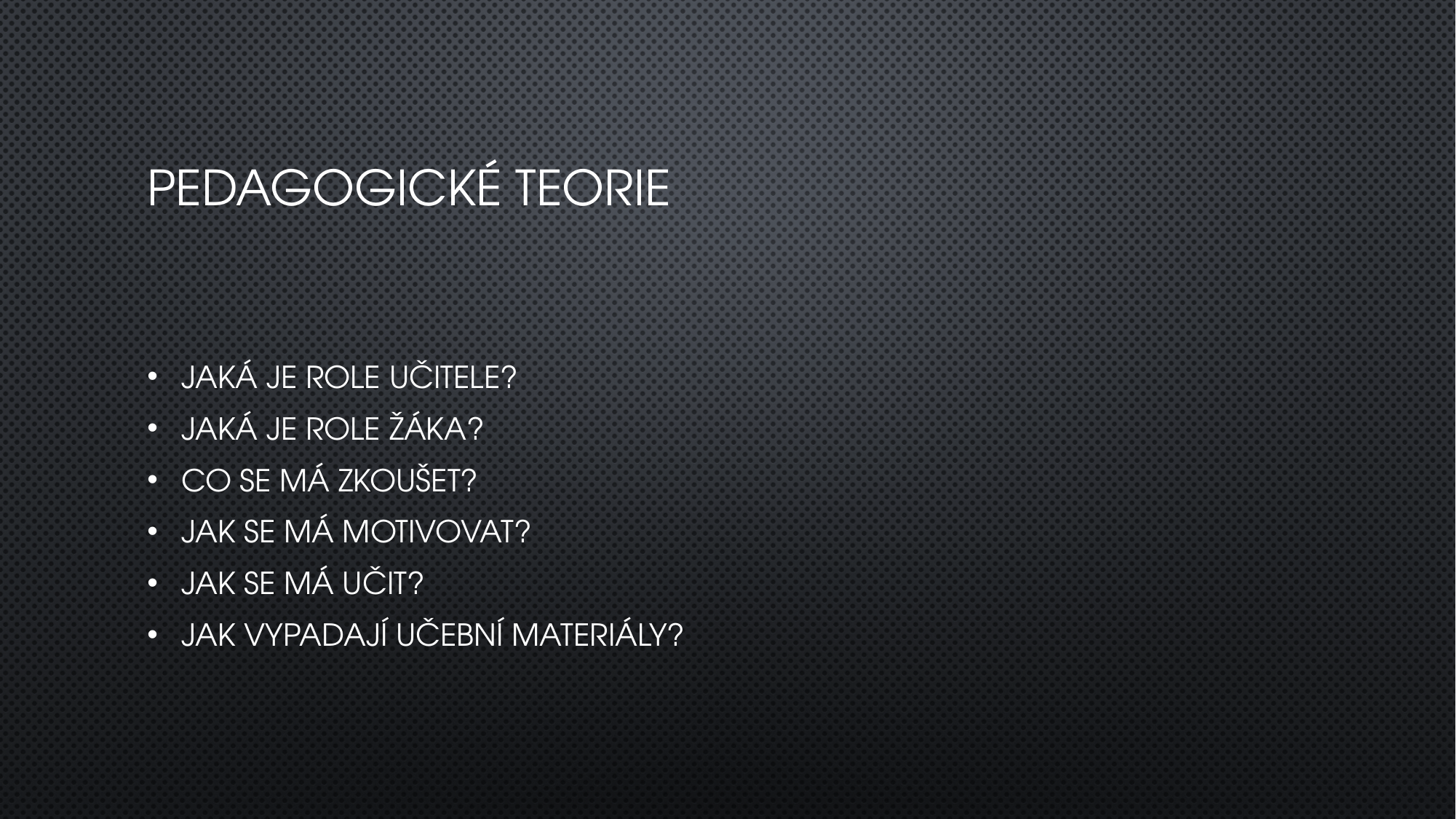

# Pedagogické teorie
Jaká je role učitele?
Jaká je role žáka?
Co se má zkoušet?
Jak se má motivovat?
Jak se má učit?
Jak vypadají učební materiály?